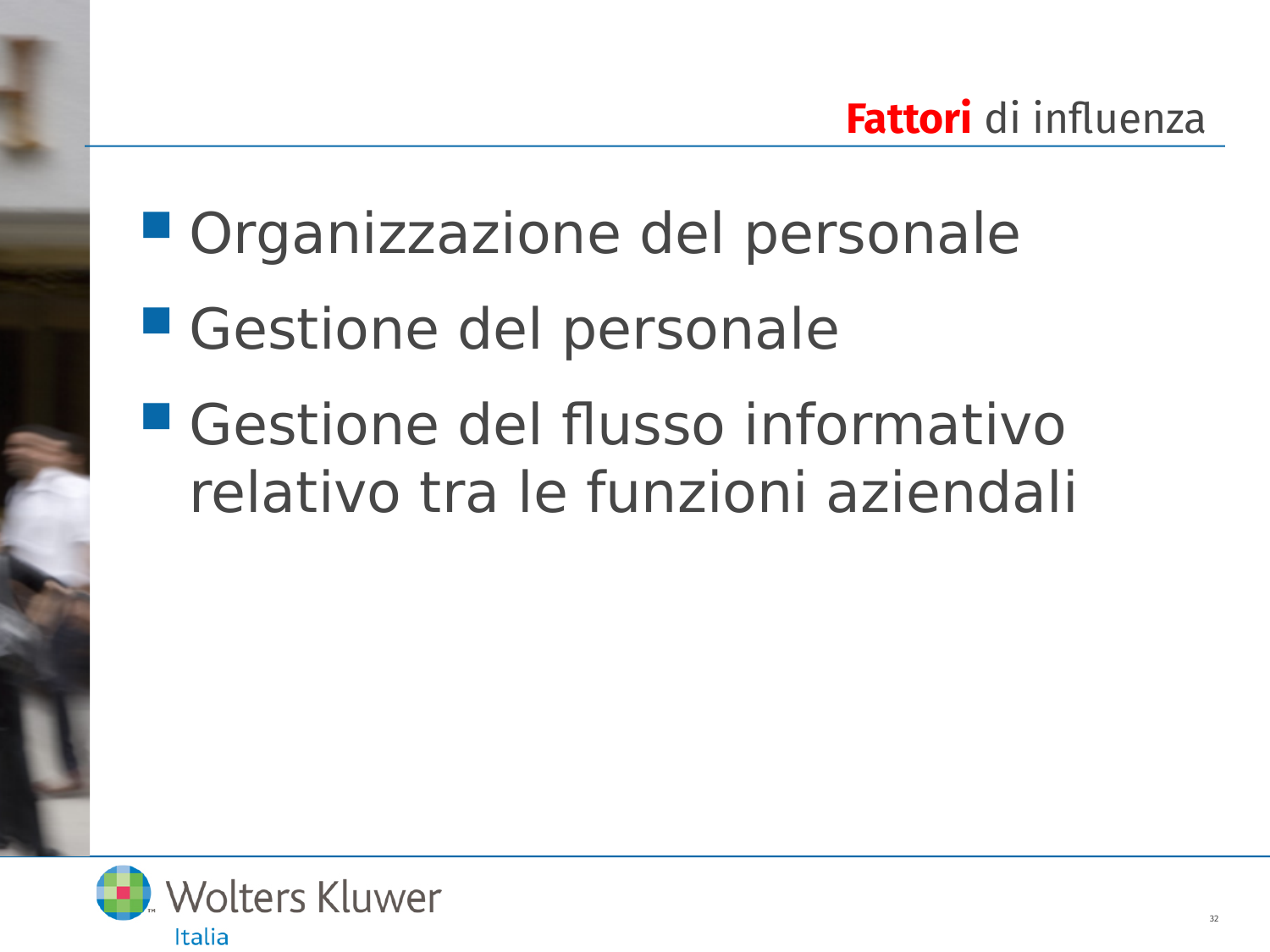

# Fattori di influenza
Organizzazione del personale
Gestione del personale
Gestione del flusso informativo relativo tra le funzioni aziendali

32